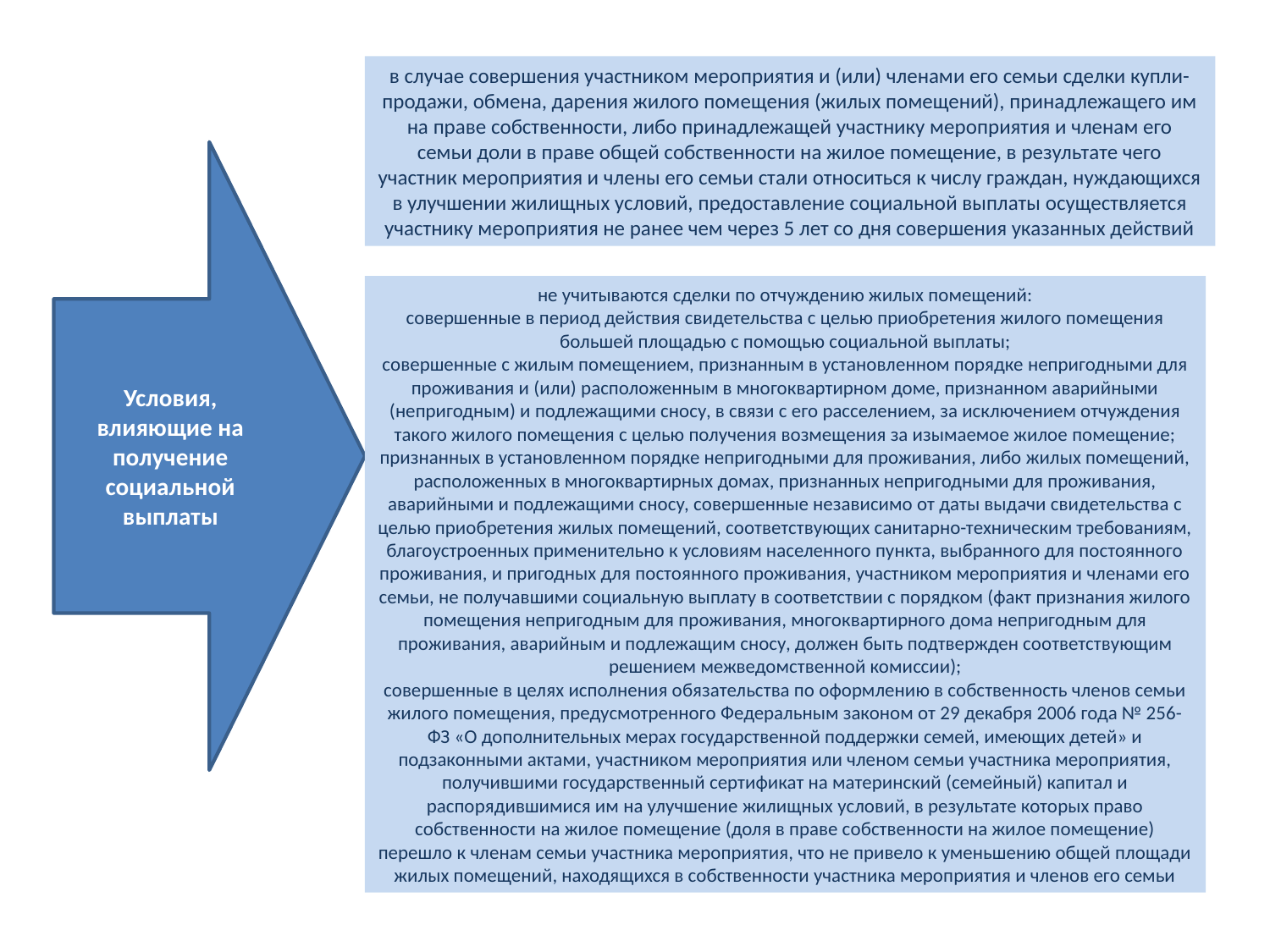

в случае совершения участником мероприятия и (или) членами его семьи сделки купли-продажи, обмена, дарения жилого помещения (жилых помещений), принадлежащего им на праве собственности, либо принадлежащей участнику мероприятия и членам его семьи доли в праве общей собственности на жилое помещение, в результате чего участник мероприятия и члены его семьи стали относиться к числу граждан, нуждающихся в улучшении жилищных условий, предоставление социальной выплаты осуществляется участнику мероприятия не ранее чем через 5 лет со дня совершения указанных действий
Условия, влияющие на получение социальной выплаты
не учитываются сделки по отчуждению жилых помещений:
совершенные в период действия свидетельства с целью приобретения жилого помещения большей площадью с помощью социальной выплаты;
совершенные с жилым помещением, признанным в установленном порядке непригодными для проживания и (или) расположенным в многоквартирном доме, признанном аварийными (непригодным) и подлежащими сносу, в связи с его расселением, за исключением отчуждения такого жилого помещения с целью получения возмещения за изымаемое жилое помещение;
признанных в установленном порядке непригодными для проживания, либо жилых помещений, расположенных в многоквартирных домах, признанных непригодными для проживания, аварийными и подлежащими сносу, совершенные независимо от даты выдачи свидетельства с целью приобретения жилых помещений, соответствующих санитарно-техническим требованиям, благоустроенных применительно к условиям населенного пункта, выбранного для постоянного проживания, и пригодных для постоянного проживания, участником мероприятия и членами его семьи, не получавшими социальную выплату в соответствии с порядком (факт признания жилого помещения непригодным для проживания, многоквартирного дома непригодным для проживания, аварийным и подлежащим сносу, должен быть подтвержден соответствующим решением межведомственной комиссии);
совершенные в целях исполнения обязательства по оформлению в собственность членов семьи жилого помещения, предусмотренного Федеральным законом от 29 декабря 2006 года № 256-ФЗ «О дополнительных мерах государственной поддержки семей, имеющих детей» и подзаконными актами, участником мероприятия или членом семьи участника мероприятия, получившими государственный сертификат на материнский (семейный) капитал и распорядившимися им на улучшение жилищных условий, в результате которых право собственности на жилое помещение (доля в праве собственности на жилое помещение) перешло к членам семьи участника мероприятия, что не привело к уменьшению общей площади жилых помещений, находящихся в собственности участника мероприятия и членов его семьи